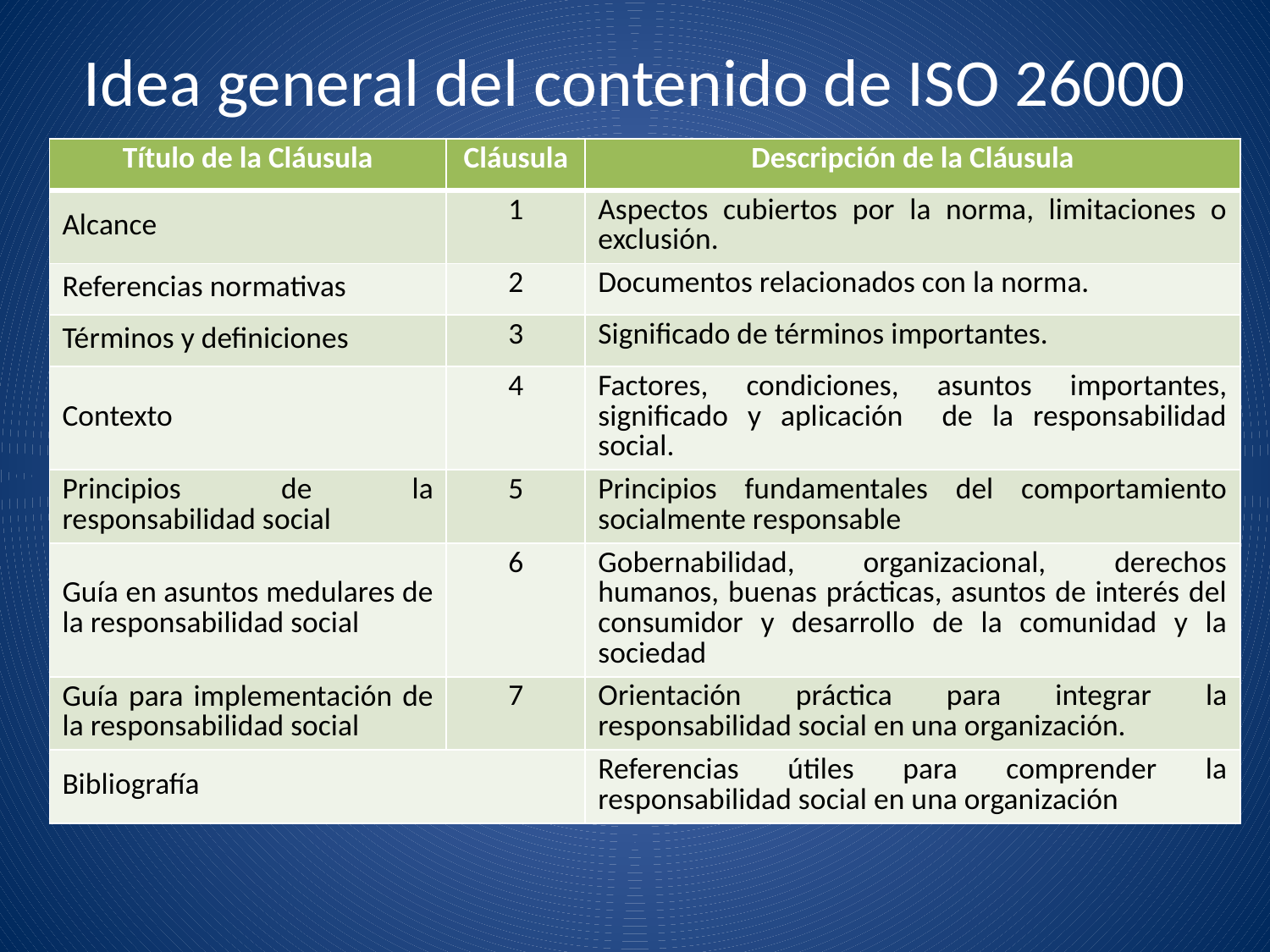

# Idea general del contenido de ISO 26000
| Título de la Cláusula | Cláusula | Descripción de la Cláusula |
| --- | --- | --- |
| Alcance | 1 | Aspectos cubiertos por la norma, limitaciones o exclusión. |
| Referencias normativas | 2 | Documentos relacionados con la norma. |
| Términos y definiciones | 3 | Significado de términos importantes. |
| Contexto | 4 | Factores, condiciones, asuntos importantes, significado y aplicación de la responsabilidad social. |
| Principios de la responsabilidad social | 5 | Principios fundamentales del comportamiento socialmente responsable |
| Guía en asuntos medulares de la responsabilidad social | 6 | Gobernabilidad, organizacional, derechos humanos, buenas prácticas, asuntos de interés del consumidor y desarrollo de la comunidad y la sociedad |
| Guía para implementación de la responsabilidad social | 7 | Orientación práctica para integrar la responsabilidad social en una organización. |
| Bibliografía |  | Referencias útiles para comprender la responsabilidad social en una organización |